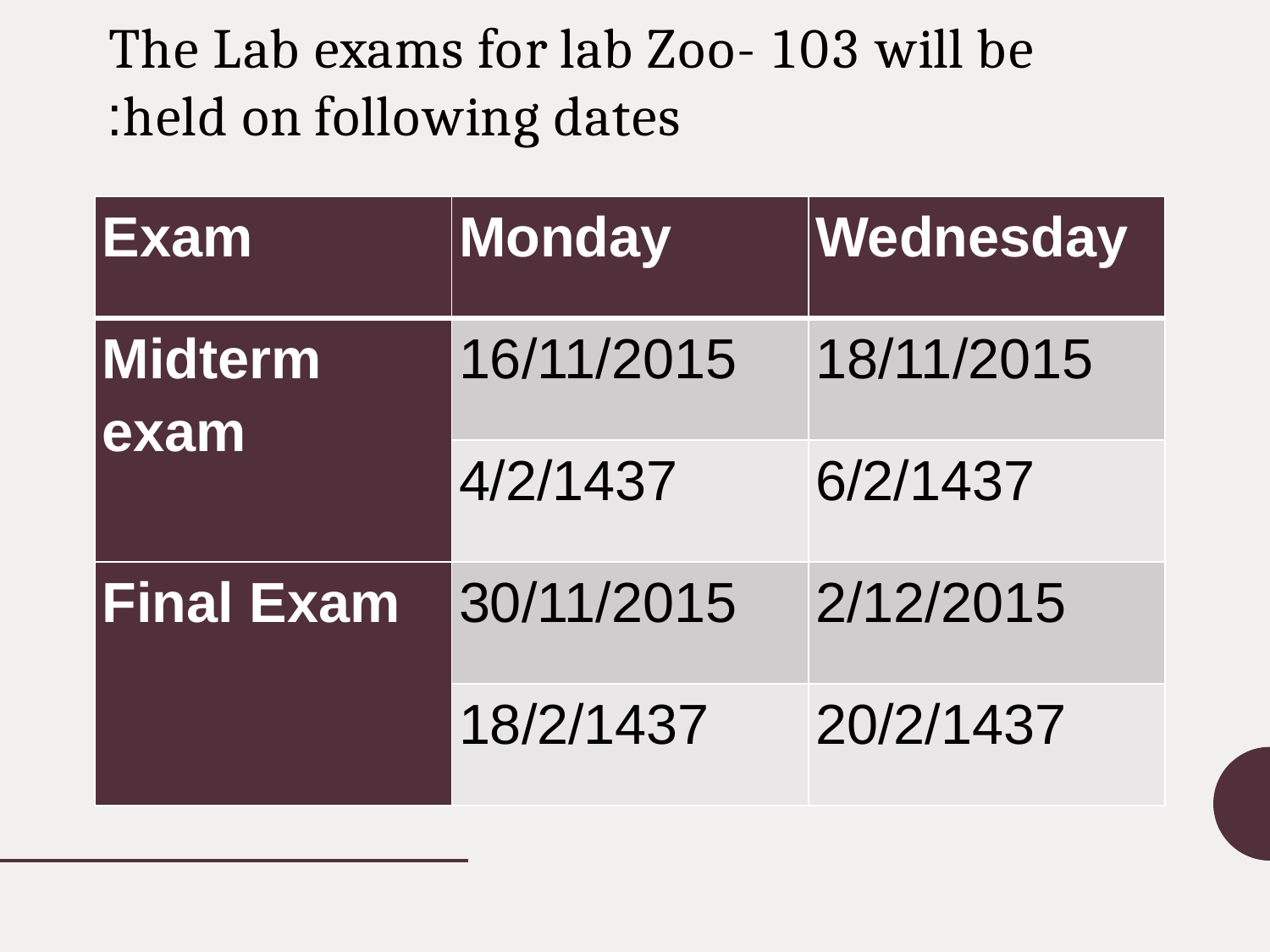

The Lab exams for lab Zoo- 103 will be held on following dates:

| Exam | Monday | Wednesday |
| --- | --- | --- |
| Midterm exam | 16/11/2015 | 18/11/2015 |
|  | 4/2/1437 | 6/2/1437 |
| Final Exam | 30/11/2015 | 2/12/2015 |
|  | 18/2/1437 | 20/2/1437 |